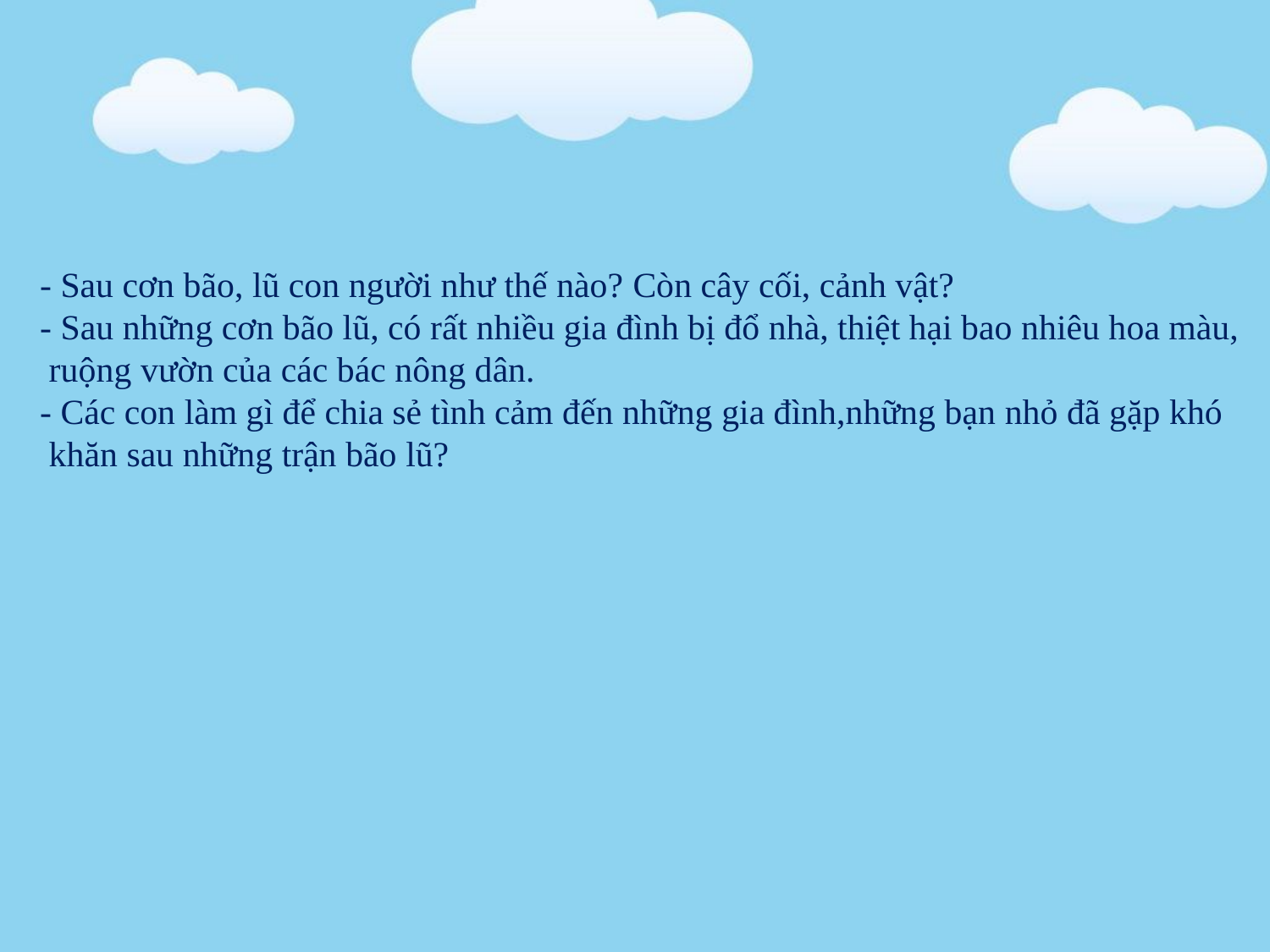

- Sau cơn bão, lũ con người như thế nào? Còn cây cối, cảnh vật?
- Sau những cơn bão lũ, có rất nhiều gia đình bị đổ nhà, thiệt hại bao nhiêu hoa màu,
 ruộng vườn của các bác nông dân.
- Các con làm gì để chia sẻ tình cảm đến những gia đình,những bạn nhỏ đã gặp khó
 khăn sau những trận bão lũ?